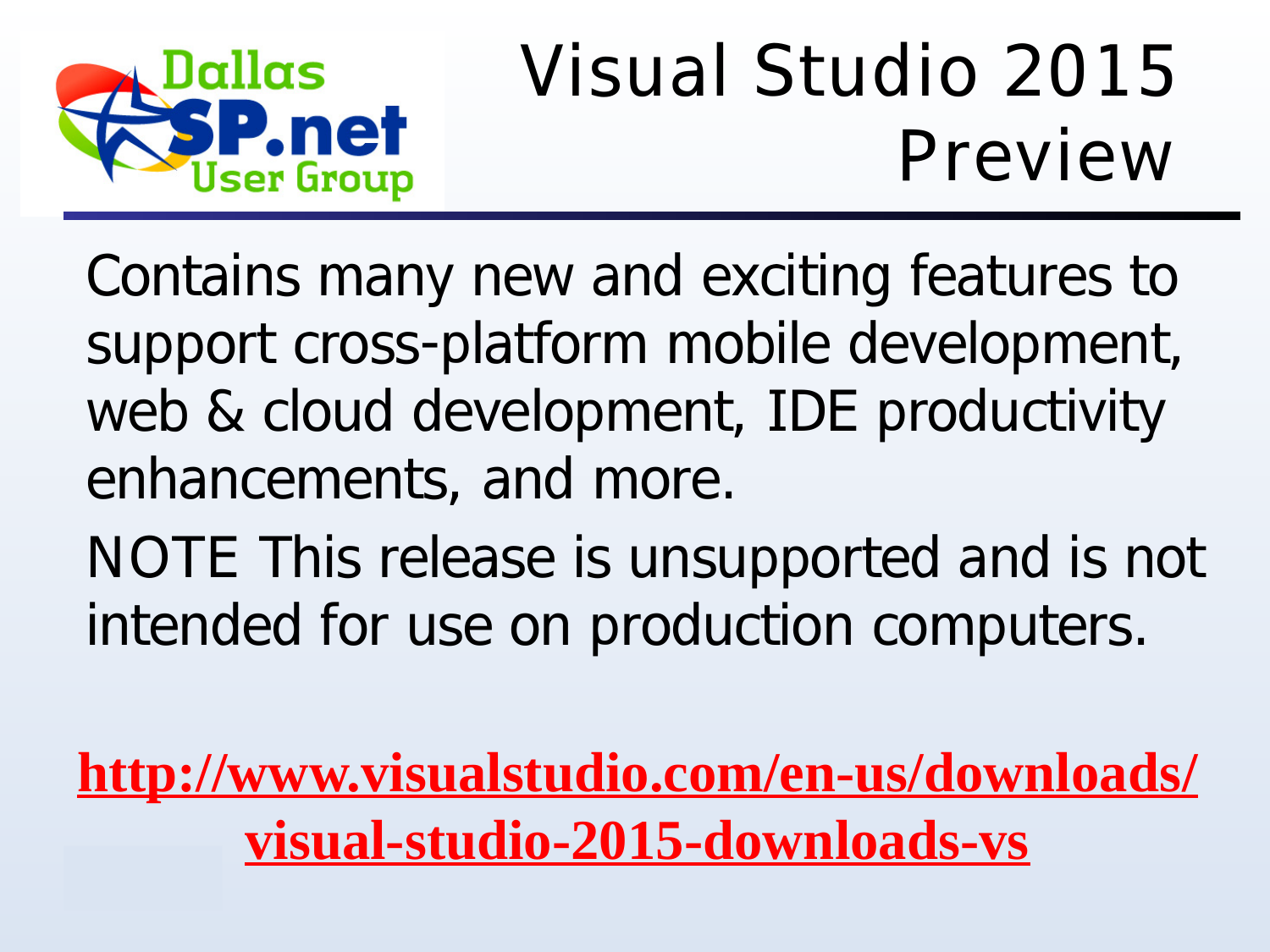

# Visual Studio 2015 Preview
Contains many new and exciting features to support cross-platform mobile development, web & cloud development, IDE productivity enhancements, and more.
NOTE This release is unsupported and is not intended for use on production computers.
http://www.visualstudio.com/en-us/downloads/
visual-studio-2015-downloads-vs